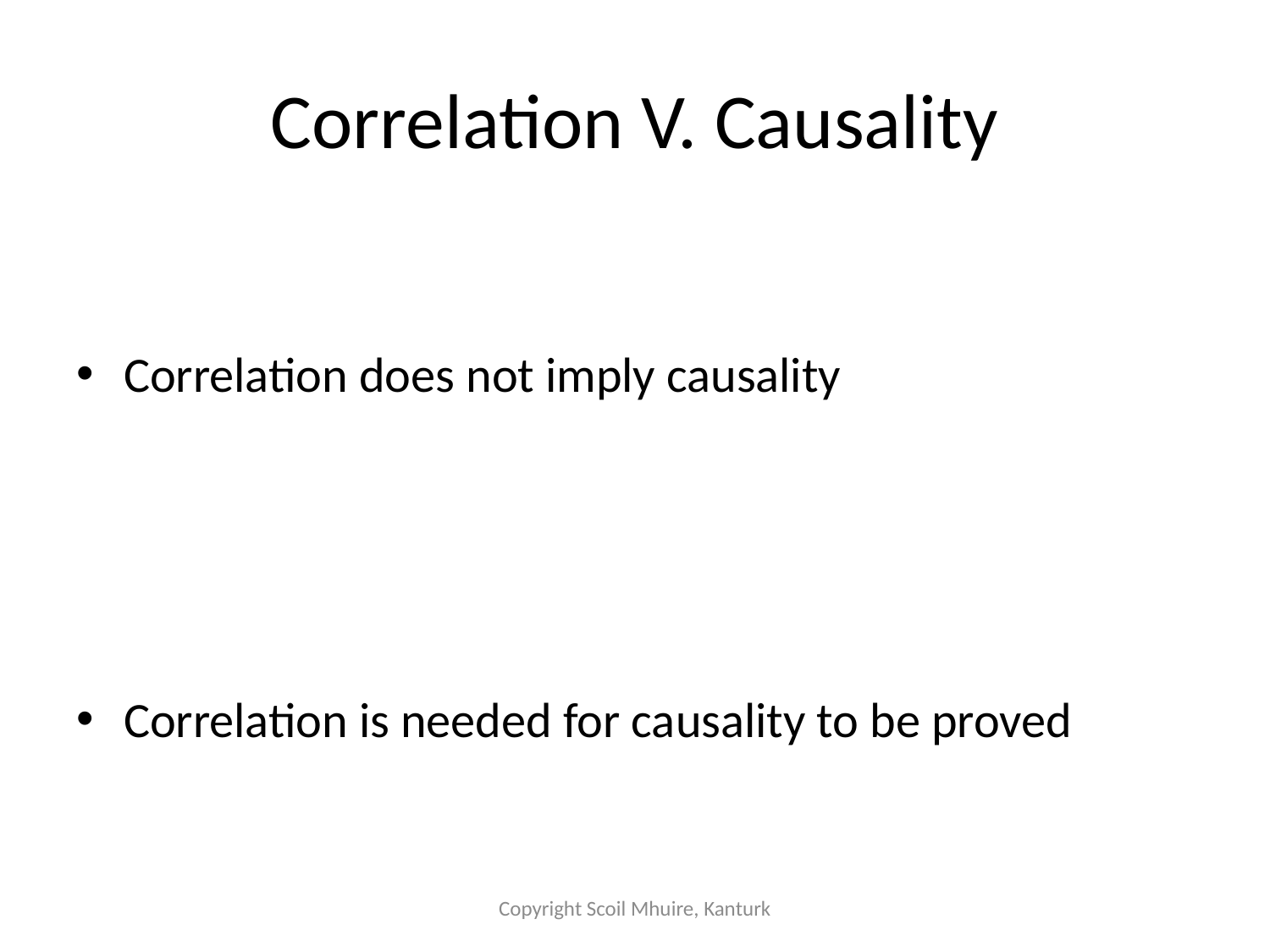

# Correlation V. Causality

Correlation does not imply causality

Correlation is needed for causality to be proved
Copyright Scoil Mhuire, Kanturk